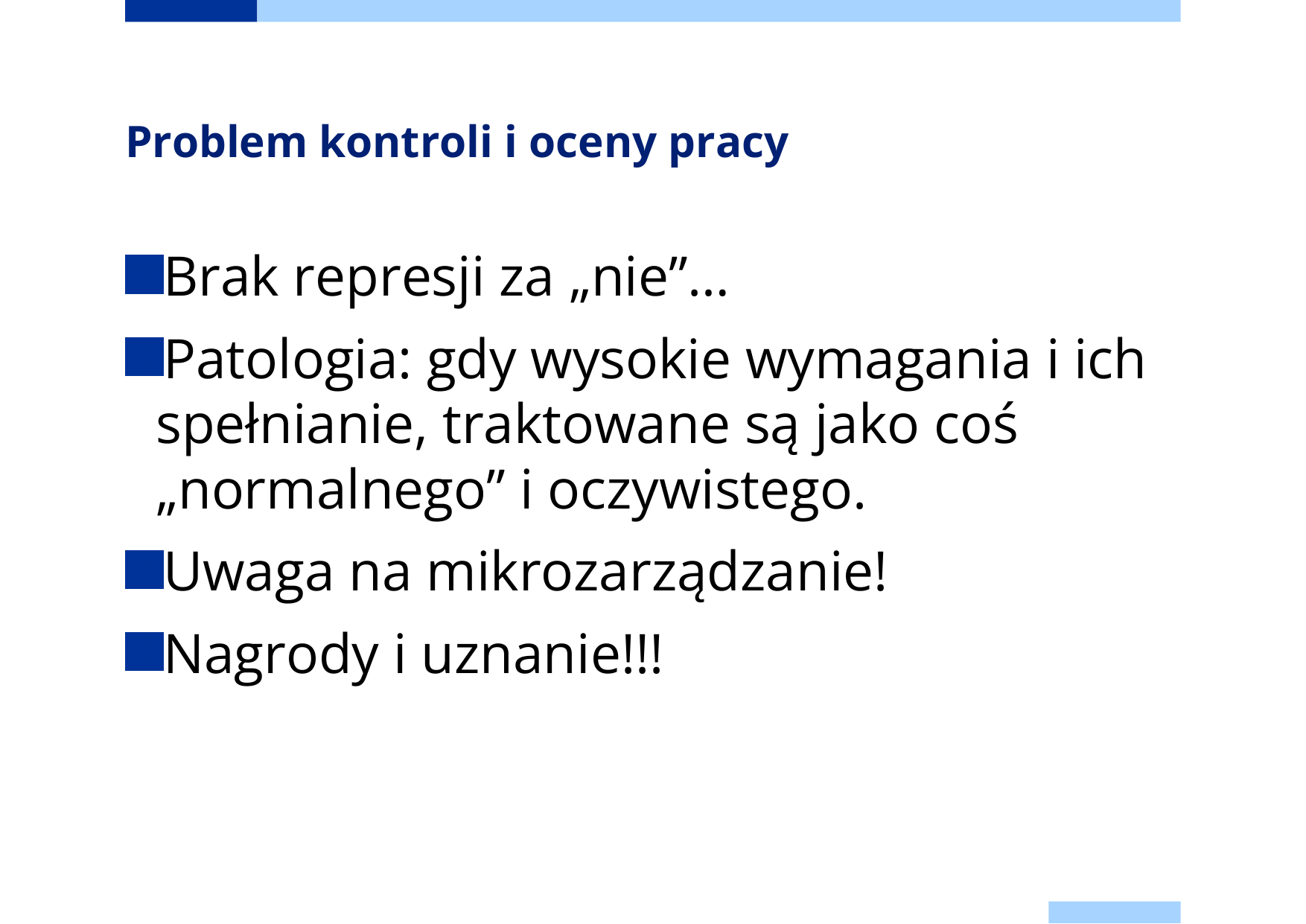

# Problem kontroli i oceny pracy
Brak represji za „nie”…
Patologia: gdy wysokie wymagania i ich spełnianie, traktowane są jako coś „normalnego” i oczywistego.
Uwaga na mikrozarządzanie!
Nagrody i uznanie!!!